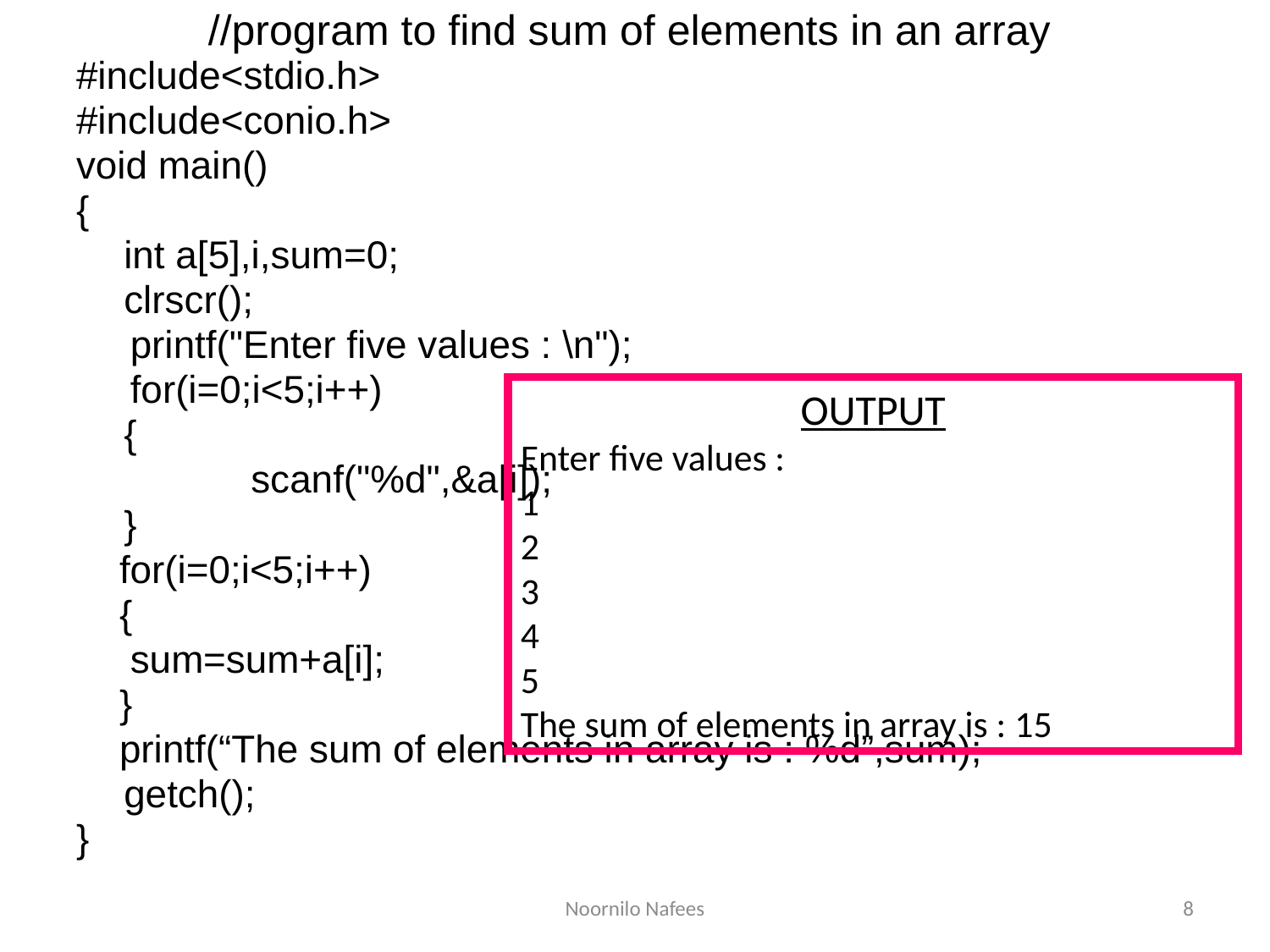

# //program to find sum of elements in an array
#include<stdio.h>
#include<conio.h>
void main()
{
	int a[5],i,sum=0;
	clrscr();
     printf("Enter five values : \n");
     for(i=0;i<5;i++)
	{
		scanf("%d",&a[i]);
	}
    for(i=0;i<5;i++)
    {
     sum=sum+a[i];
    }
    printf(“The sum of elements in array is : %d”,sum);
	getch();
}

OUTPUT
Enter five values :
1
2
3
4
5
The sum of elements in array is : 15
Noornilo Nafees
8